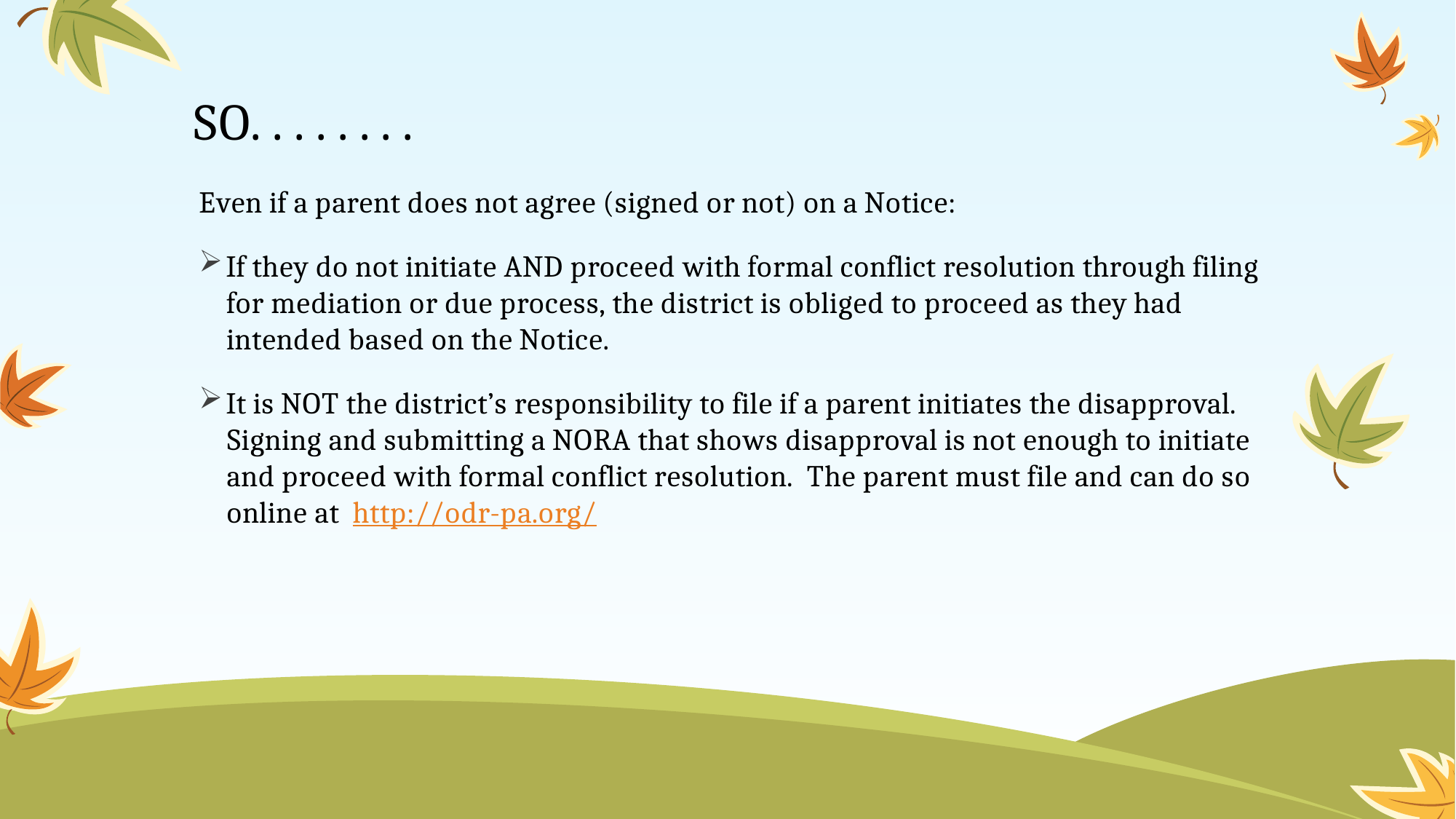

# SO. . . . . . . .
Even if a parent does not agree (signed or not) on a Notice:
If they do not initiate AND proceed with formal conflict resolution through filing for mediation or due process, the district is obliged to proceed as they had intended based on the Notice.
It is NOT the district’s responsibility to file if a parent initiates the disapproval. Signing and submitting a NORA that shows disapproval is not enough to initiate and proceed with formal conflict resolution.  The parent must file and can do so online at  http://odr-pa.org/